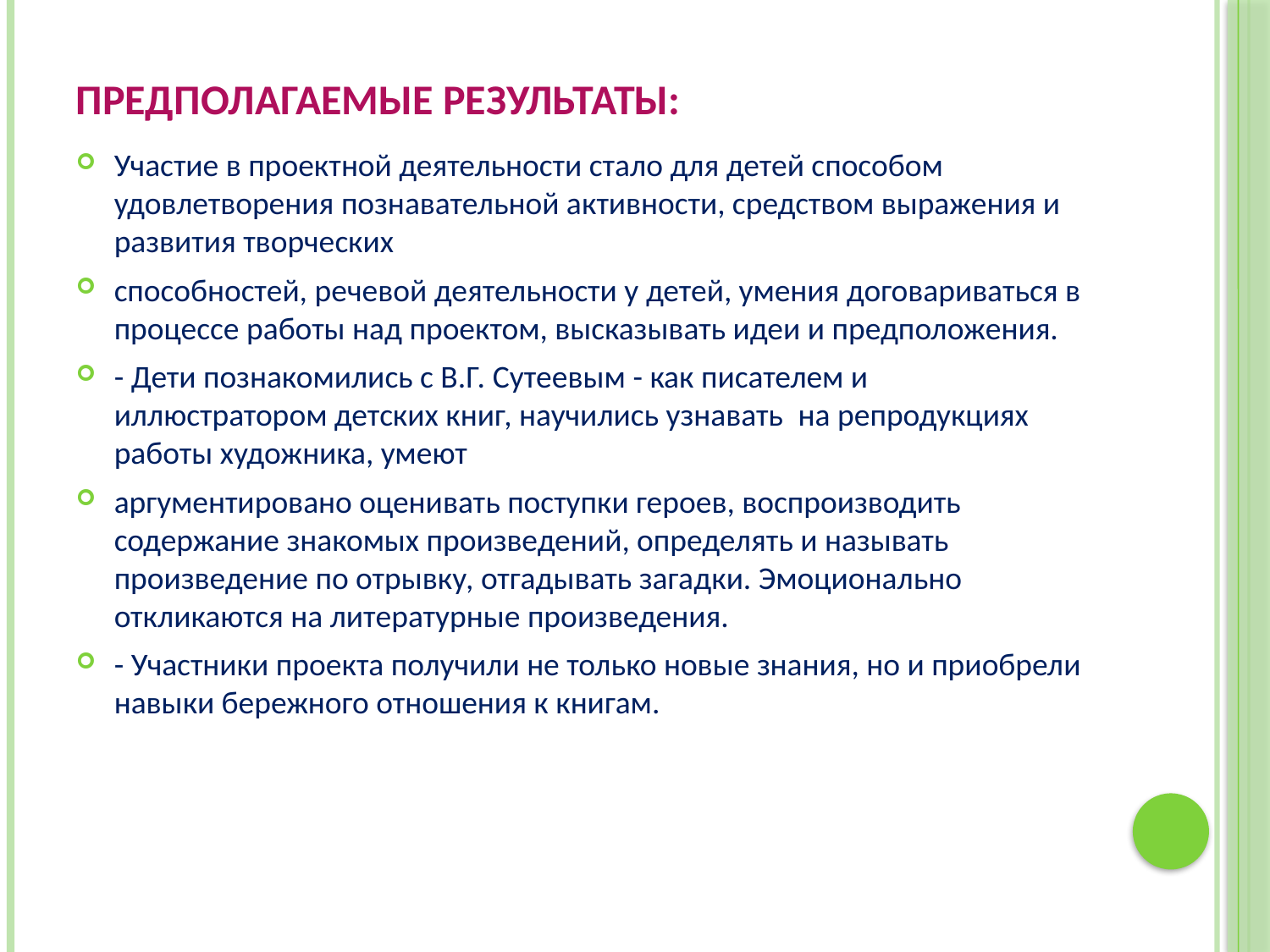

# Предполагаемые результаты:
Участие в проектной деятельности стало для детей способом удовлетворения познавательной активности, средством выражения и развития творческих
способностей, речевой деятельности у детей, умения договариваться в процессе работы над проектом, высказывать идеи и предположения.
- Дети познакомились с В.Г. Сутеевым - как писателем и иллюстратором детских книг, научились узнавать  на репродукциях работы художника, умеют
аргументировано оценивать поступки героев, воспроизводить содержание знакомых произведений, определять и называть произведение по отрывку, отгадывать загадки. Эмоционально откликаются на литературные произведения.
- Участники проекта получили не только новые знания, но и приобрели навыки бережного отношения к книгам.